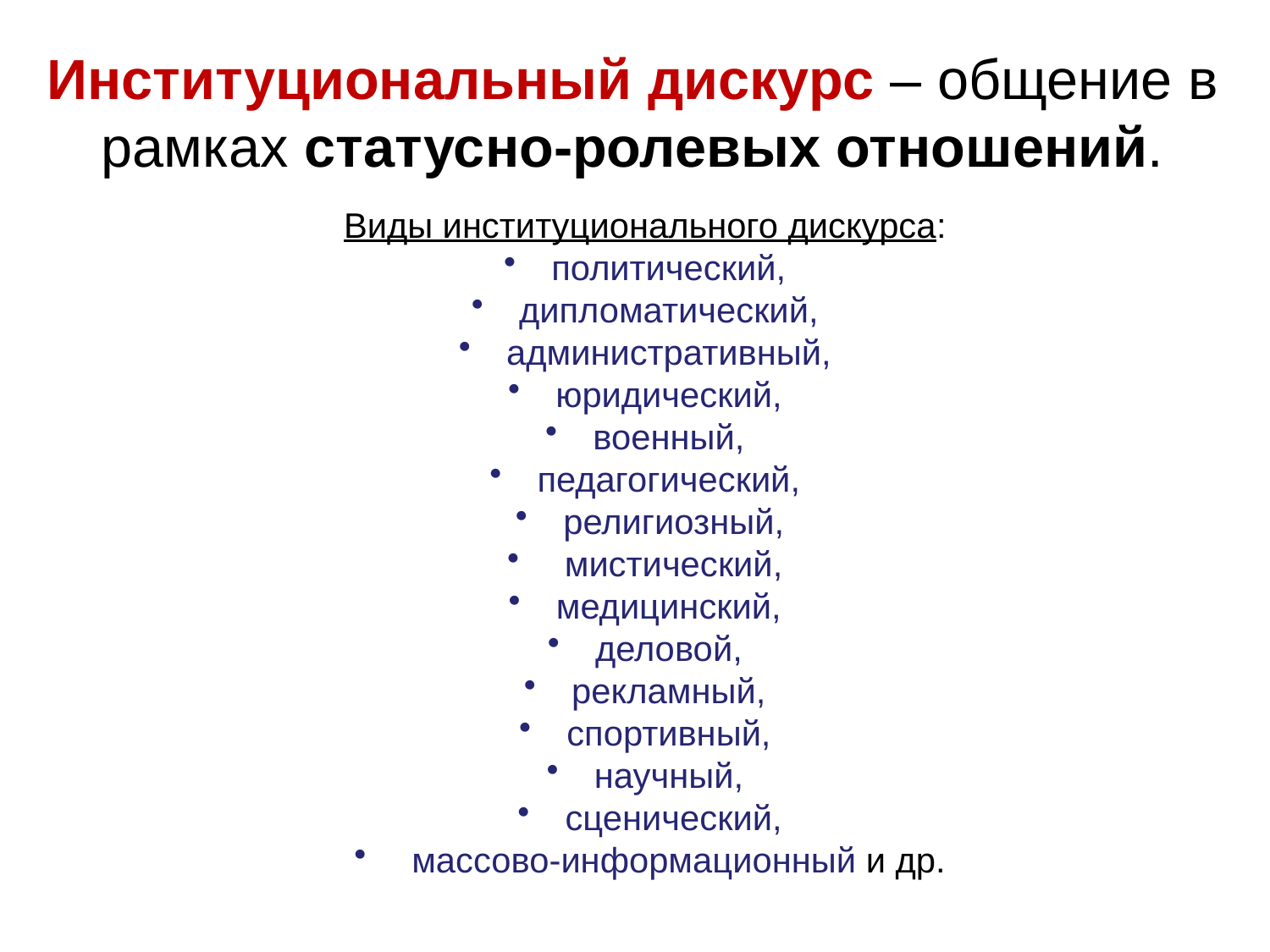

# Институциональный дискурс – общение в рамках статусно-ролевых отношений.
Виды институционального дискурса:
политический,
дипломатический,
административный,
юридический,
военный,
педагогический,
религиозный,
 мистический,
медицинский,
деловой,
рекламный,
спортивный,
научный,
сценический,
 массово-информационный и др.